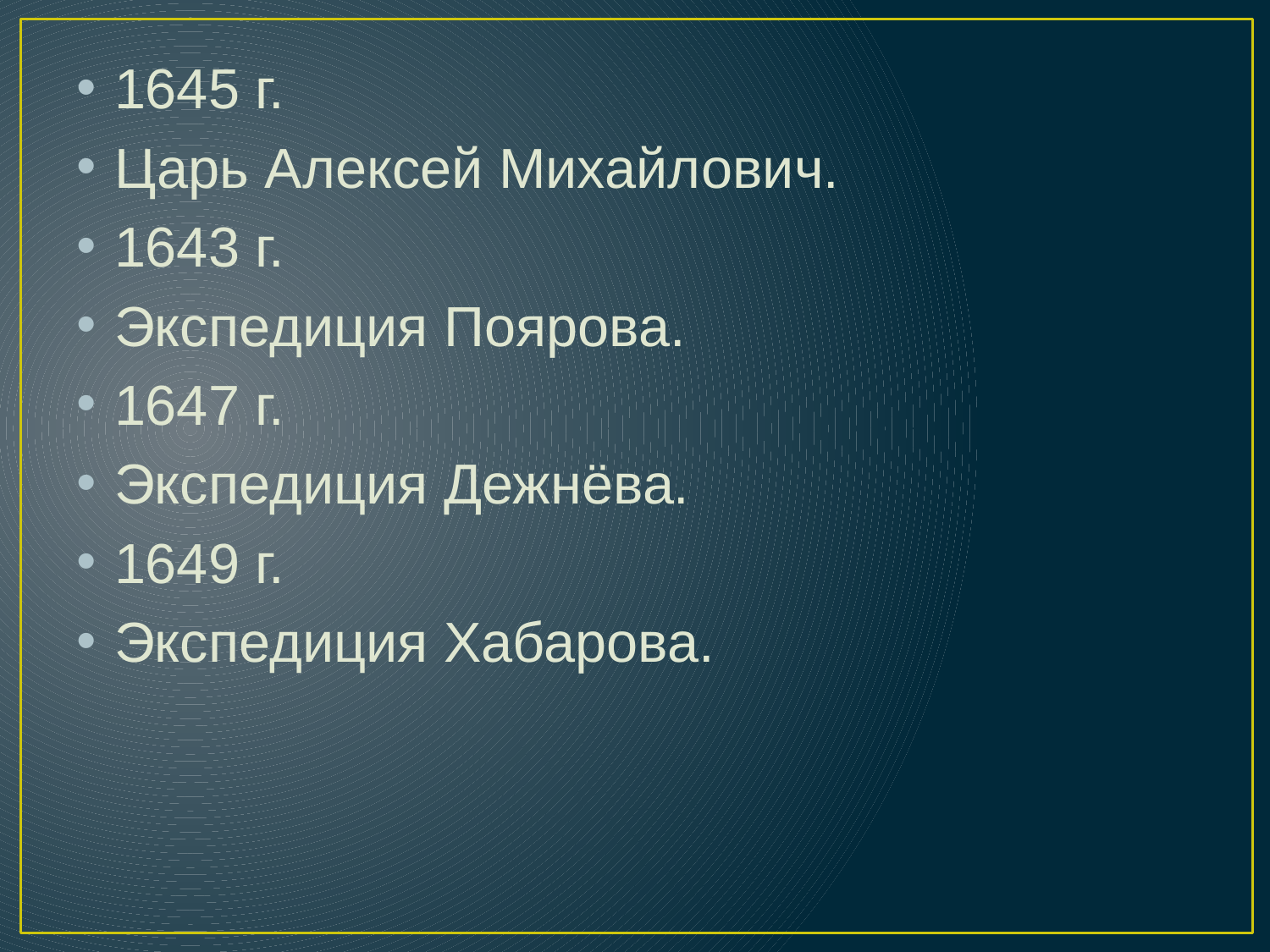

#
1645 г.
Царь Алексей Михайлович.
1643 г.
Экспедиция Поярова.
1647 г.
Экспедиция Дежнёва.
1649 г.
Экспедиция Хабарова.